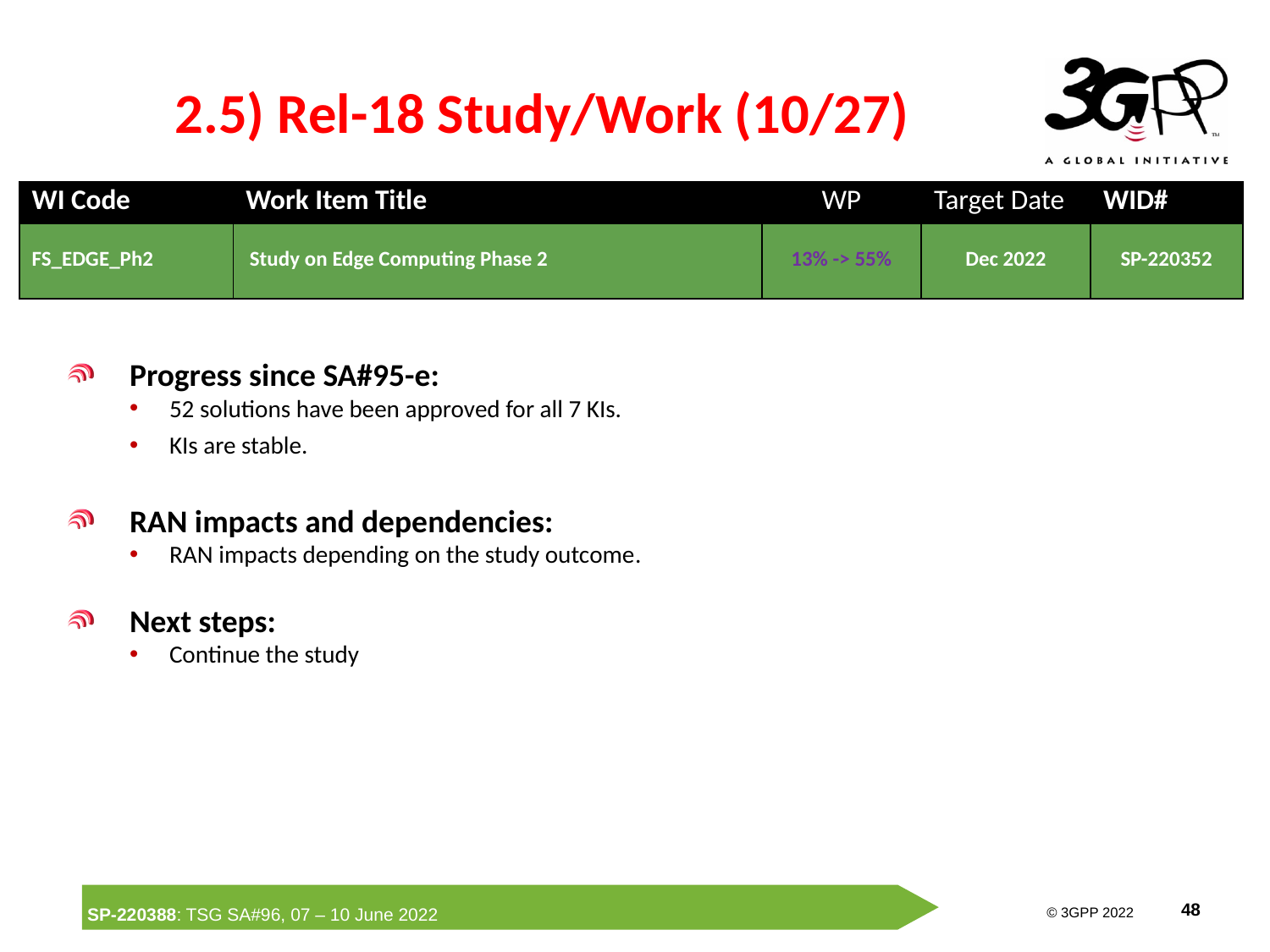

# 2.5) Rel-18 Study/Work (10/27)
| WI Code | Work Item Title | WP | Target Date | WID# |
| --- | --- | --- | --- | --- |
| FS\_EDGE\_Ph2 | Study on Edge Computing Phase 2 | 13% -> 55% | Dec 2022 | SP-220352 |
Progress since SA#95-e:
52 solutions have been approved for all 7 KIs.
KIs are stable.

RAN impacts and dependencies:
RAN impacts depending on the study outcome.

Next steps:
Continue the study